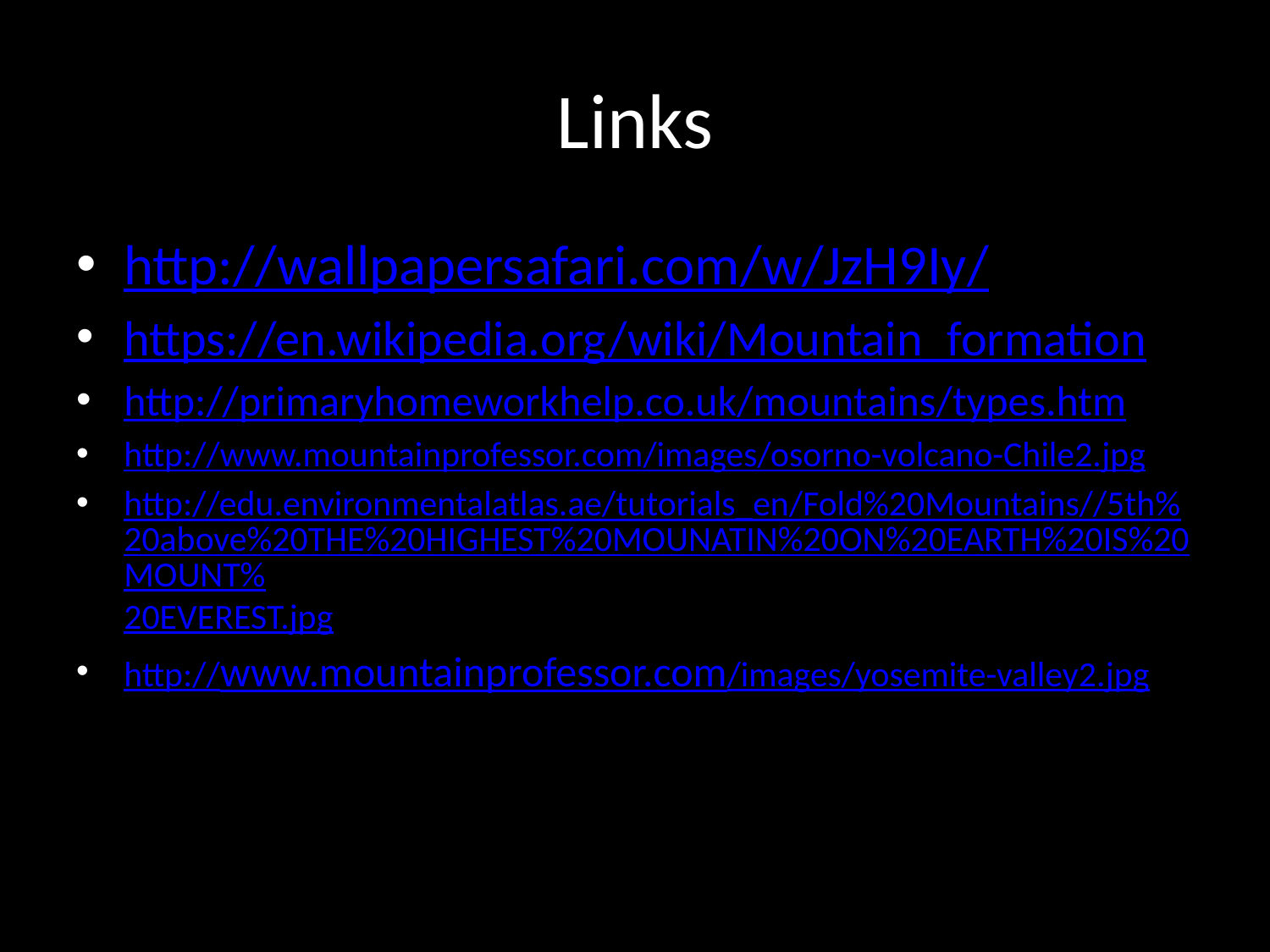

# Links
http://wallpapersafari.com/w/JzH9Iy/
https://en.wikipedia.org/wiki/Mountain_formation
http://primaryhomeworkhelp.co.uk/mountains/types.htm
http://www.mountainprofessor.com/images/osorno-volcano-Chile2.jpg
http://edu.environmentalatlas.ae/tutorials_en/Fold%20Mountains//5th%20above%20THE%20HIGHEST%20MOUNATIN%20ON%20EARTH%20IS%20MOUNT%20EVEREST.jpg
http://www.mountainprofessor.com/images/yosemite-valley2.jpg